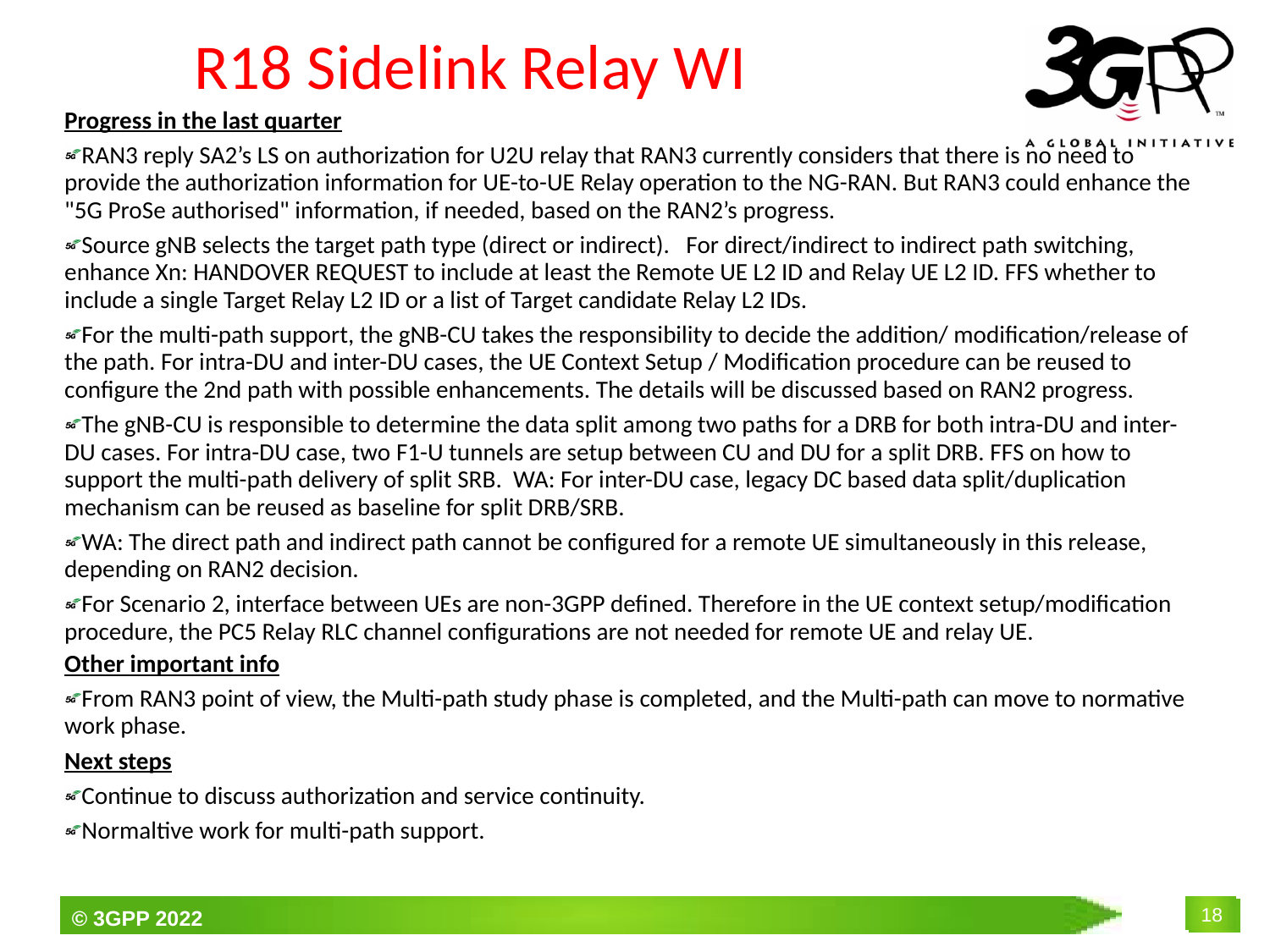

# R18 Sidelink Relay WI
Progress in the last quarter
RAN3 reply SA2’s LS on authorization for U2U relay that RAN3 currently considers that there is no need to provide the authorization information for UE-to-UE Relay operation to the NG-RAN. But RAN3 could enhance the "5G ProSe authorised" information, if needed, based on the RAN2’s progress.
Source gNB selects the target path type (direct or indirect).   For direct/indirect to indirect path switching, enhance Xn: HANDOVER REQUEST to include at least the Remote UE L2 ID and Relay UE L2 ID. FFS whether to include a single Target Relay L2 ID or a list of Target candidate Relay L2 IDs.
For the multi-path support, the gNB-CU takes the responsibility to decide the addition/ modification/release of the path. For intra-DU and inter-DU cases, the UE Context Setup / Modification procedure can be reused to configure the 2nd path with possible enhancements. The details will be discussed based on RAN2 progress.
The gNB-CU is responsible to determine the data split among two paths for a DRB for both intra-DU and inter-DU cases. For intra-DU case, two F1-U tunnels are setup between CU and DU for a split DRB. FFS on how to support the multi-path delivery of split SRB.  WA: For inter-DU case, legacy DC based data split/duplication mechanism can be reused as baseline for split DRB/SRB.
WA: The direct path and indirect path cannot be configured for a remote UE simultaneously in this release, depending on RAN2 decision.
For Scenario 2, interface between UEs are non-3GPP defined. Therefore in the UE context setup/modification procedure, the PC5 Relay RLC channel configurations are not needed for remote UE and relay UE.
Other important info
From RAN3 point of view, the Multi-path study phase is completed, and the Multi-path can move to normative work phase.
Next steps
Continue to discuss authorization and service continuity.
Normaltive work for multi-path support.
18